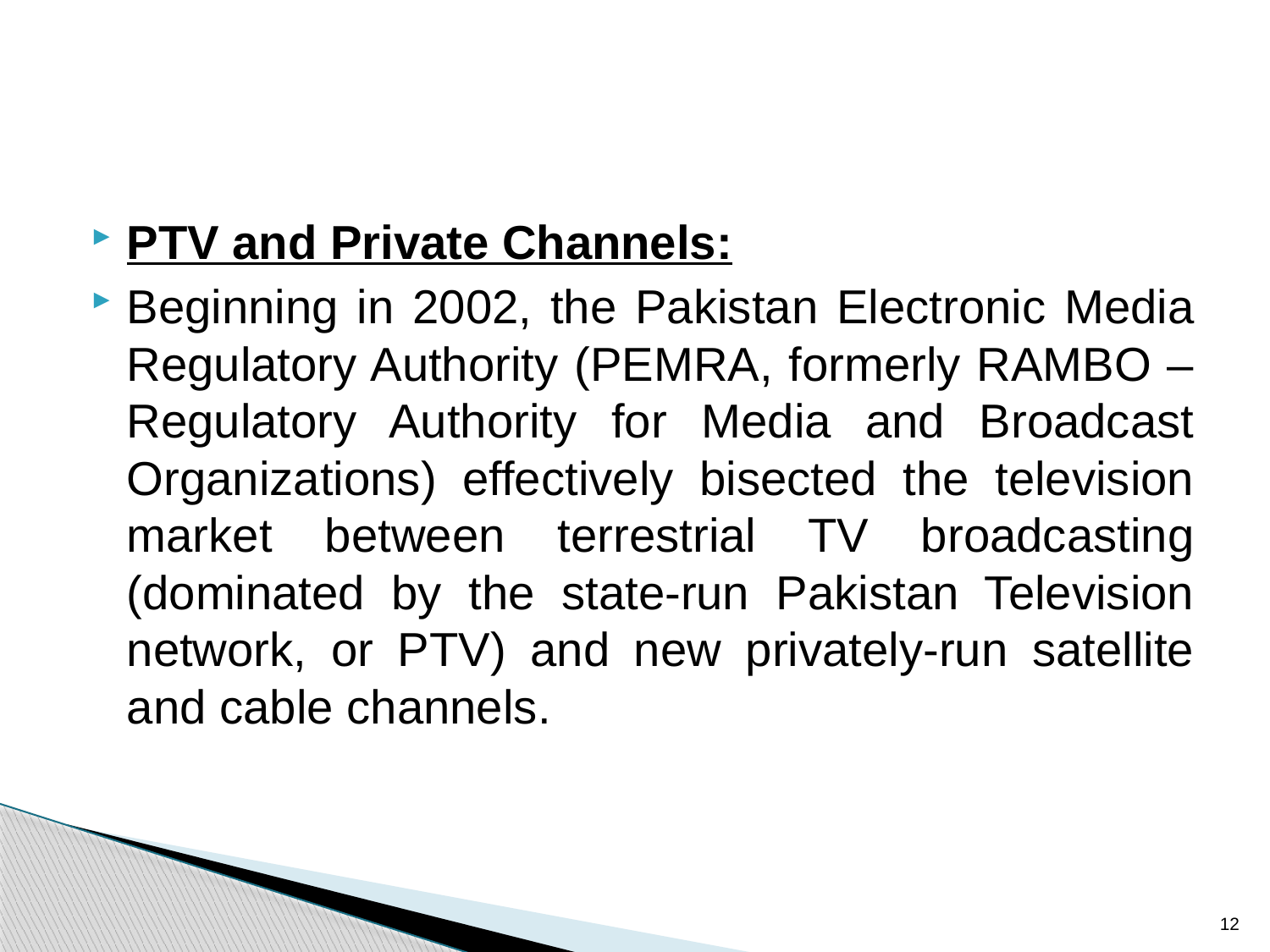

#
PTV and Private Channels:
Beginning in 2002, the Pakistan Electronic Media Regulatory Authority (PEMRA, formerly RAMBO – Regulatory Authority for Media and Broadcast Organizations) effectively bisected the television market between terrestrial TV broadcasting (dominated by the state-run Pakistan Television network, or PTV) and new privately-run satellite and cable channels.
12